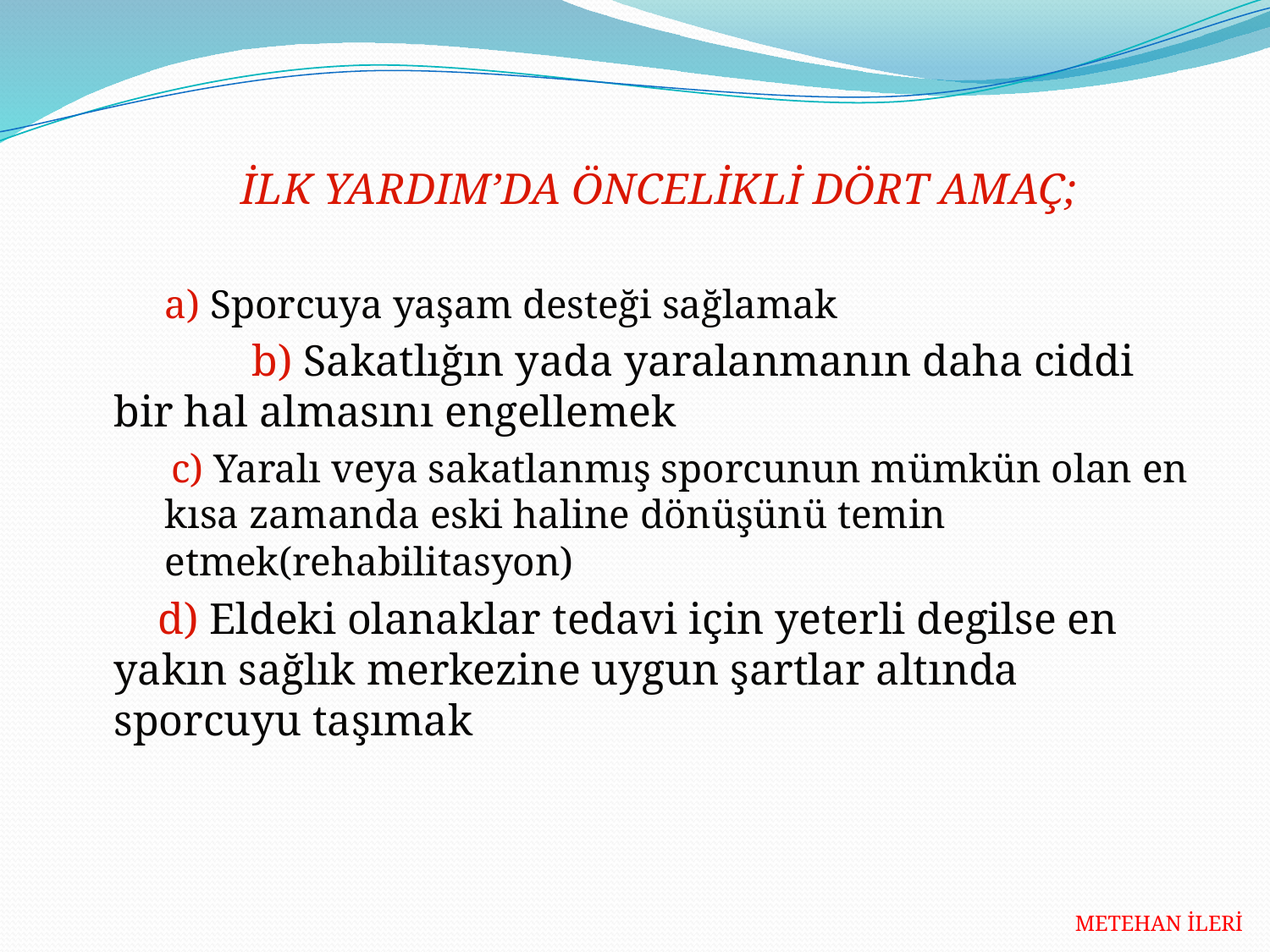

İLK YARDIM’DA ÖNCELİKLİ DÖRT AMAÇ;

	a) Sporcuya yaşam desteği sağlamak
	 	 b) Sakatlığın yada yaralanmanın daha ciddi bir hal almasını engellemek
    c) Yaralı veya sakatlanmış sporcunun mümkün olan en kısa zamanda eski haline dönüşünü temin etmek(rehabilitasyon)
	    d) Eldeki olanaklar tedavi için yeterli degilse en yakın sağlık merkezine uygun şartlar altında sporcuyu taşımak

METEHAN İLERİ